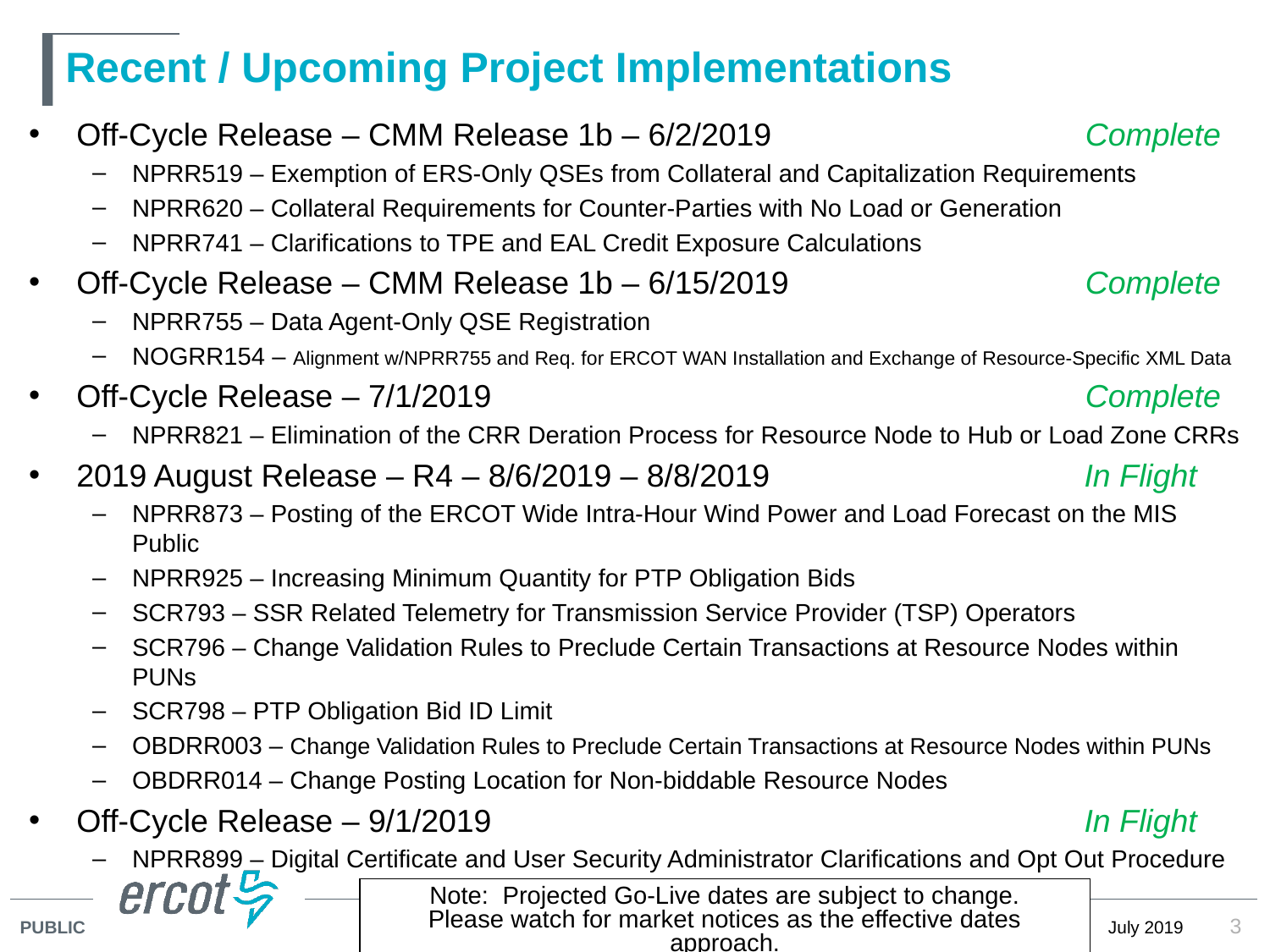

# Recent / Upcoming Project Implementations
Off-Cycle Release – CMM Release 1b – 6/2/2019	 Complete
NPRR519 – Exemption of ERS-Only QSEs from Collateral and Capitalization Requirements
NPRR620 – Collateral Requirements for Counter-Parties with No Load or Generation
NPRR741 – Clarifications to TPE and EAL Credit Exposure Calculations
Off-Cycle Release – CMM Release 1b – 6/15/2019	 Complete
NPRR755 – Data Agent-Only QSE Registration
NOGRR154 – Alignment w/NPRR755 and Req. for ERCOT WAN Installation and Exchange of Resource-Specific XML Data
Off-Cycle Release – 7/1/2019	 Complete
NPRR821 – Elimination of the CRR Deration Process for Resource Node to Hub or Load Zone CRRs
2019 August Release – R4 – 8/6/2019 – 8/8/2019 	 In Flight
NPRR873 – Posting of the ERCOT Wide Intra-Hour Wind Power and Load Forecast on the MIS Public
NPRR925 – Increasing Minimum Quantity for PTP Obligation Bids
SCR793 – SSR Related Telemetry for Transmission Service Provider (TSP) Operators
SCR796 – Change Validation Rules to Preclude Certain Transactions at Resource Nodes within PUNs
SCR798 – PTP Obligation Bid ID Limit
OBDRR003 – Change Validation Rules to Preclude Certain Transactions at Resource Nodes within PUNs
OBDRR014 – Change Posting Location for Non-biddable Resource Nodes
Off-Cycle Release – 9/1/2019 	 In Flight
NPRR899 – Digital Certificate and User Security Administrator Clarifications and Opt Out Procedure

Note:  Projected Go-Live dates are subject to change.
Please watch for market notices as the effective dates approach.
3